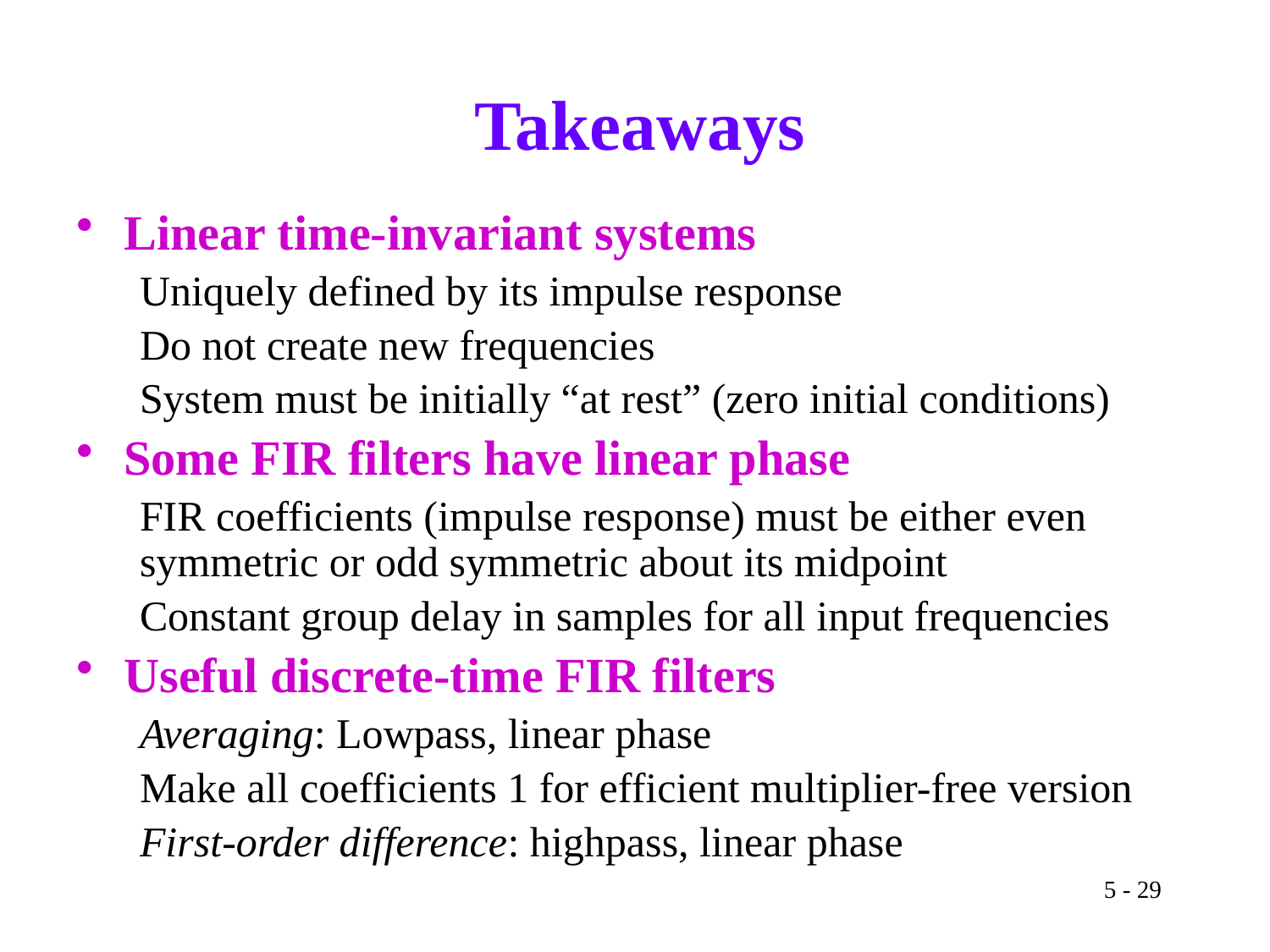

# Takeaways
Linear time-invariant systems
Uniquely defined by its impulse response
Do not create new frequencies
System must be initially “at rest” (zero initial conditions)
Some FIR filters have linear phase
FIR coefficients (impulse response) must be either even symmetric or odd symmetric about its midpoint
Constant group delay in samples for all input frequencies
Useful discrete-time FIR filters
Averaging: Lowpass, linear phase
Make all coefficients 1 for efficient multiplier-free version
First-order difference: highpass, linear phase
5 - 29